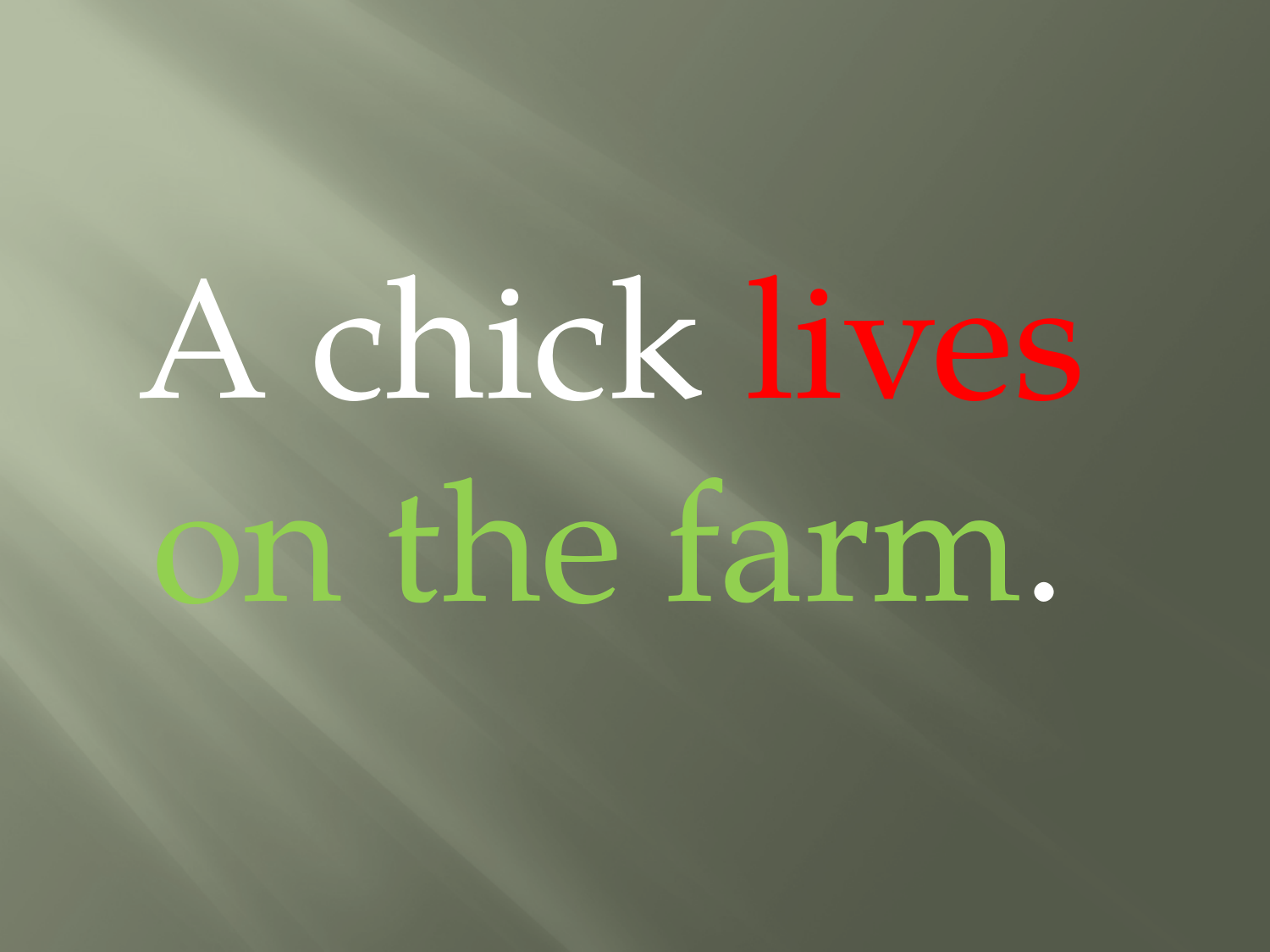

#
 A chick lives on the farm.